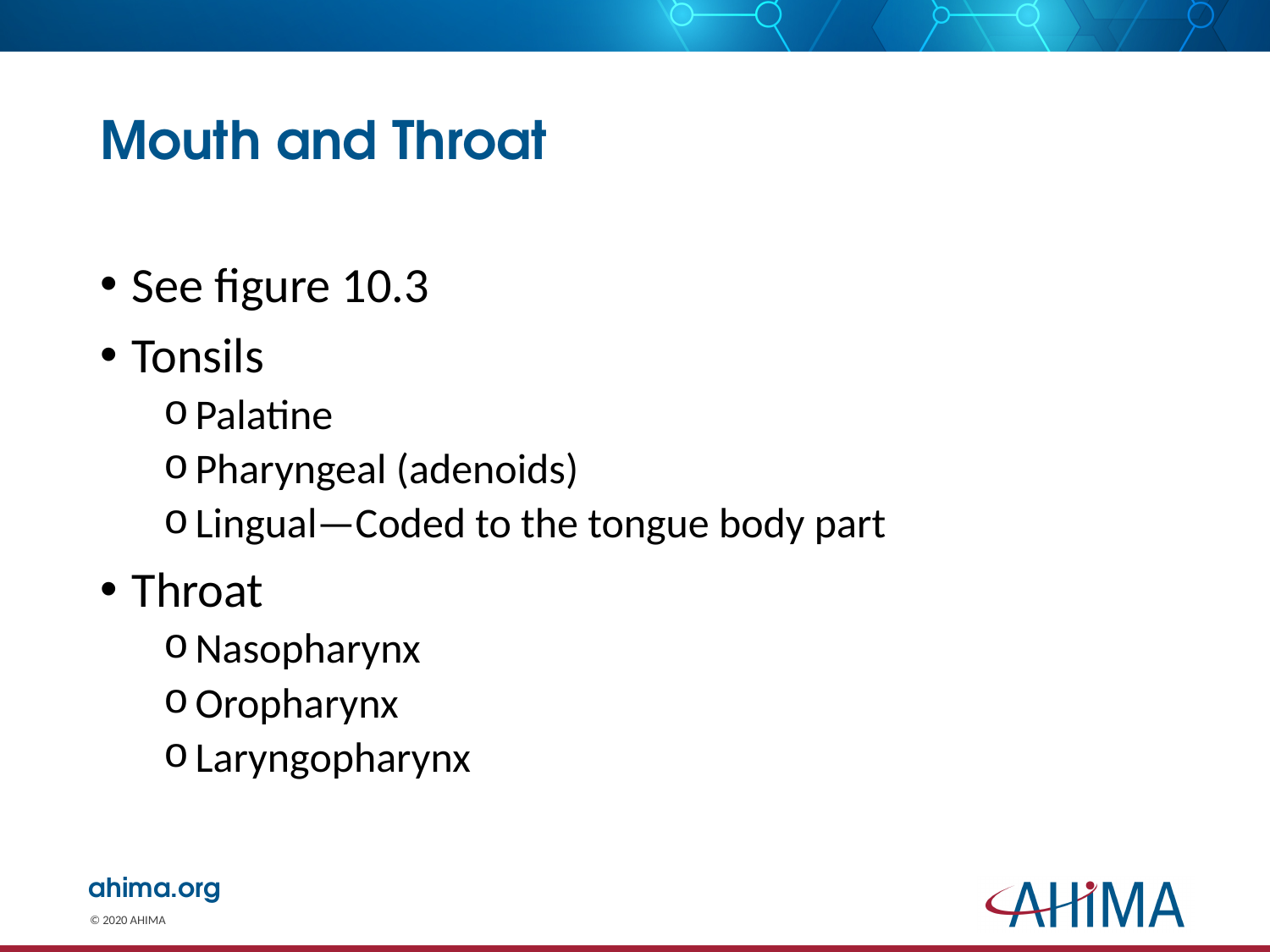

# Mouth and Throat
See figure 10.3
Tonsils
Palatine
Pharyngeal (adenoids)
Lingual—Coded to the tongue body part
Throat
Nasopharynx
Oropharynx
Laryngopharynx